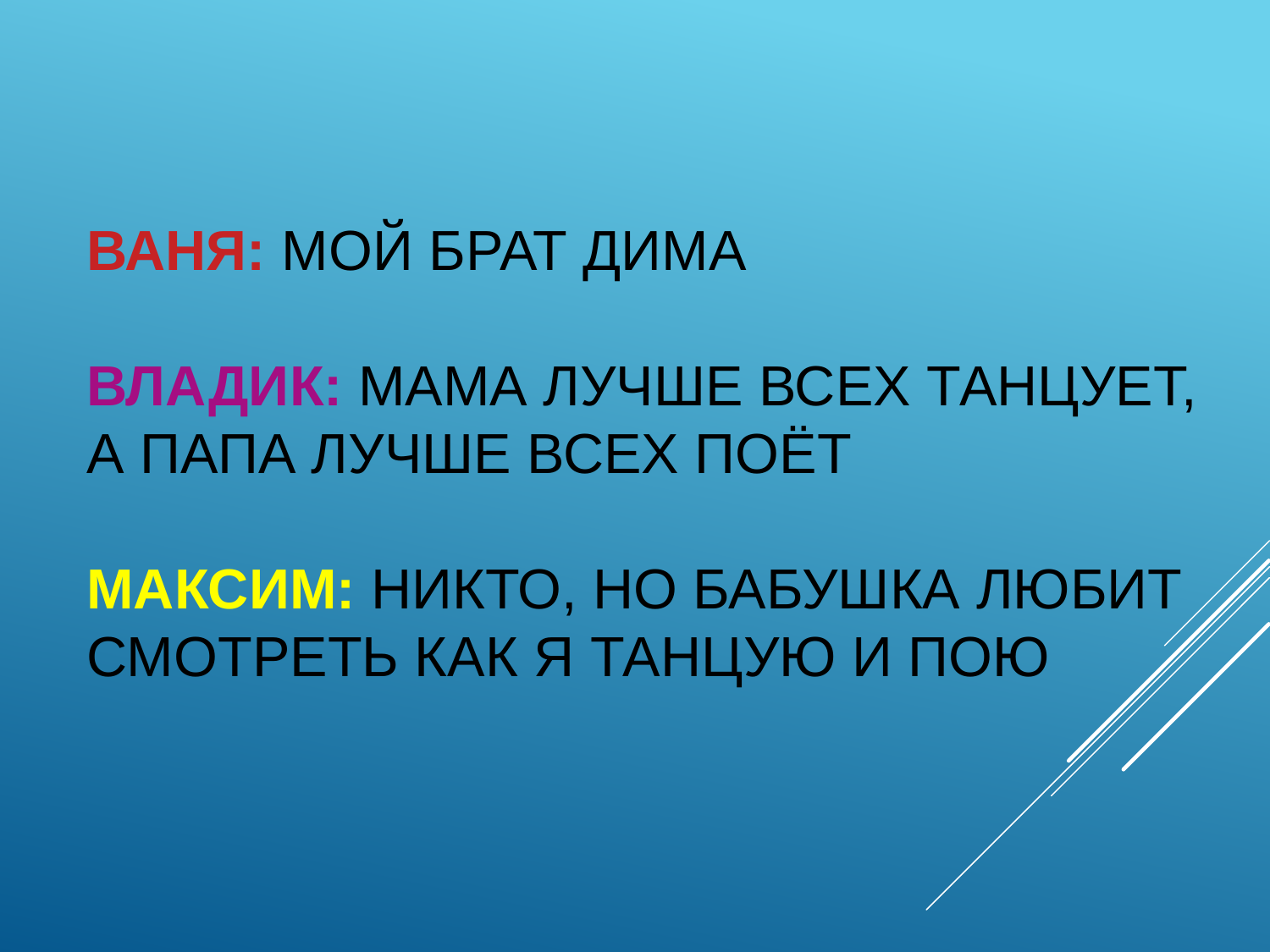

# Ваня: мой брат Дима Владик: мама лучше всех танцует, а папа лучше всех поёт максим: никто, но бабушка любит смотреть как я танцую и пою